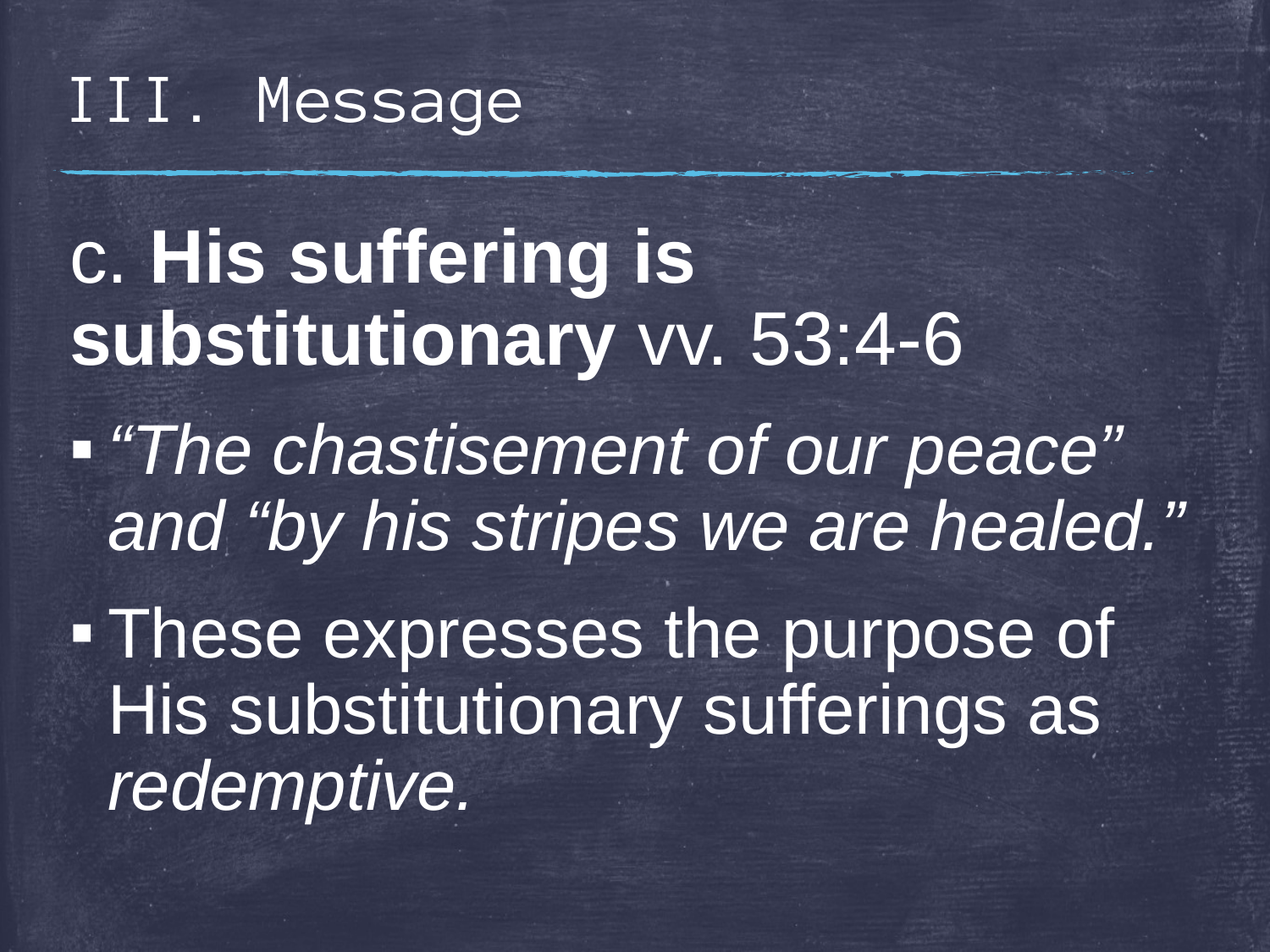

# III. Message
c. His suffering is substitutionary vv. 53:4-6
“The chastisement of our peace” and “by his stripes we are healed.”
These expresses the purpose of His substitutionary sufferings as redemptive.